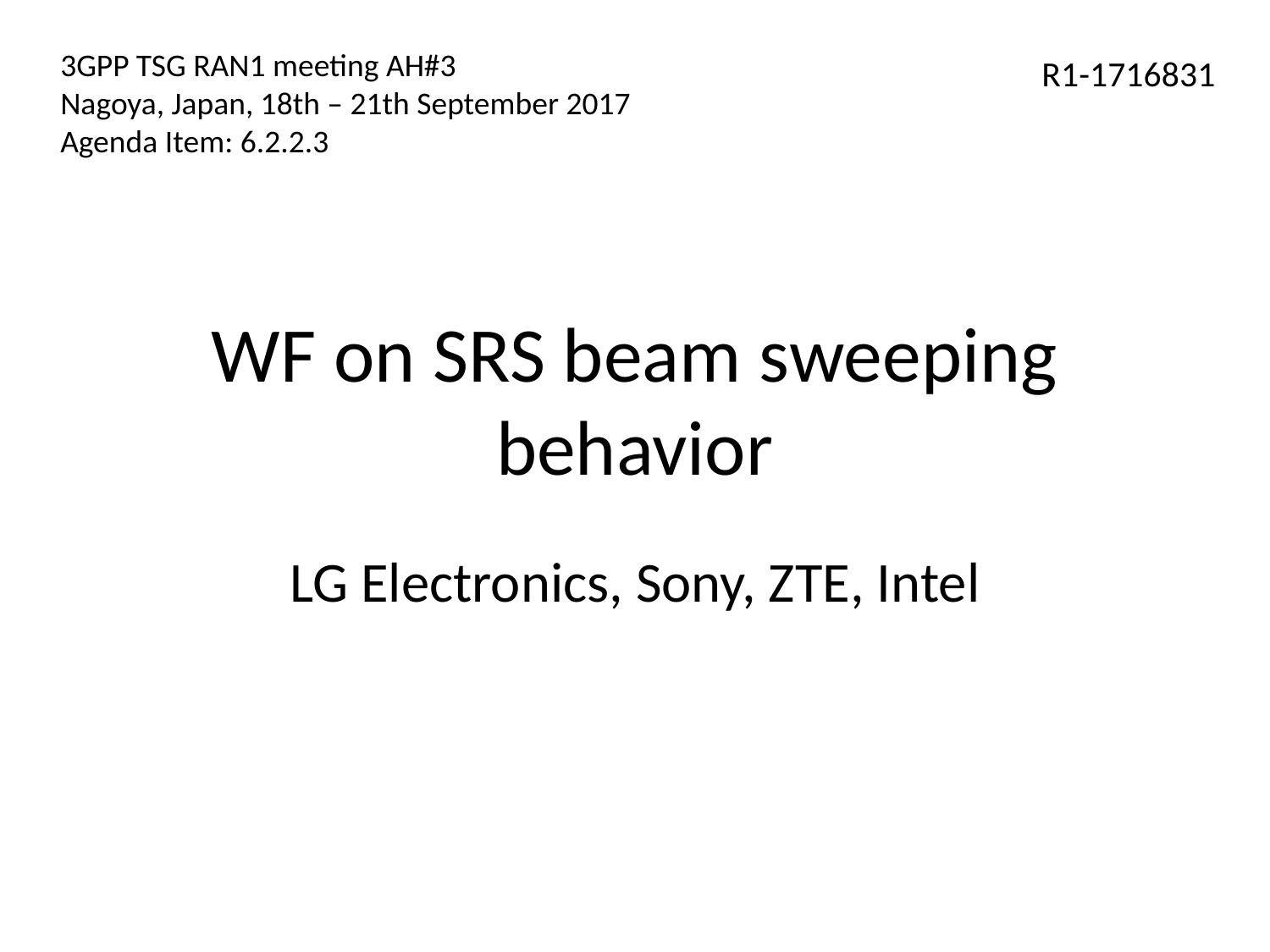

3GPP TSG RAN1 meeting AH#3
Nagoya, Japan, 18th – 21th September 2017
Agenda Item: 6.2.2.3
R1-1716831
# WF on SRS beam sweeping behavior
LG Electronics, Sony, ZTE, Intel